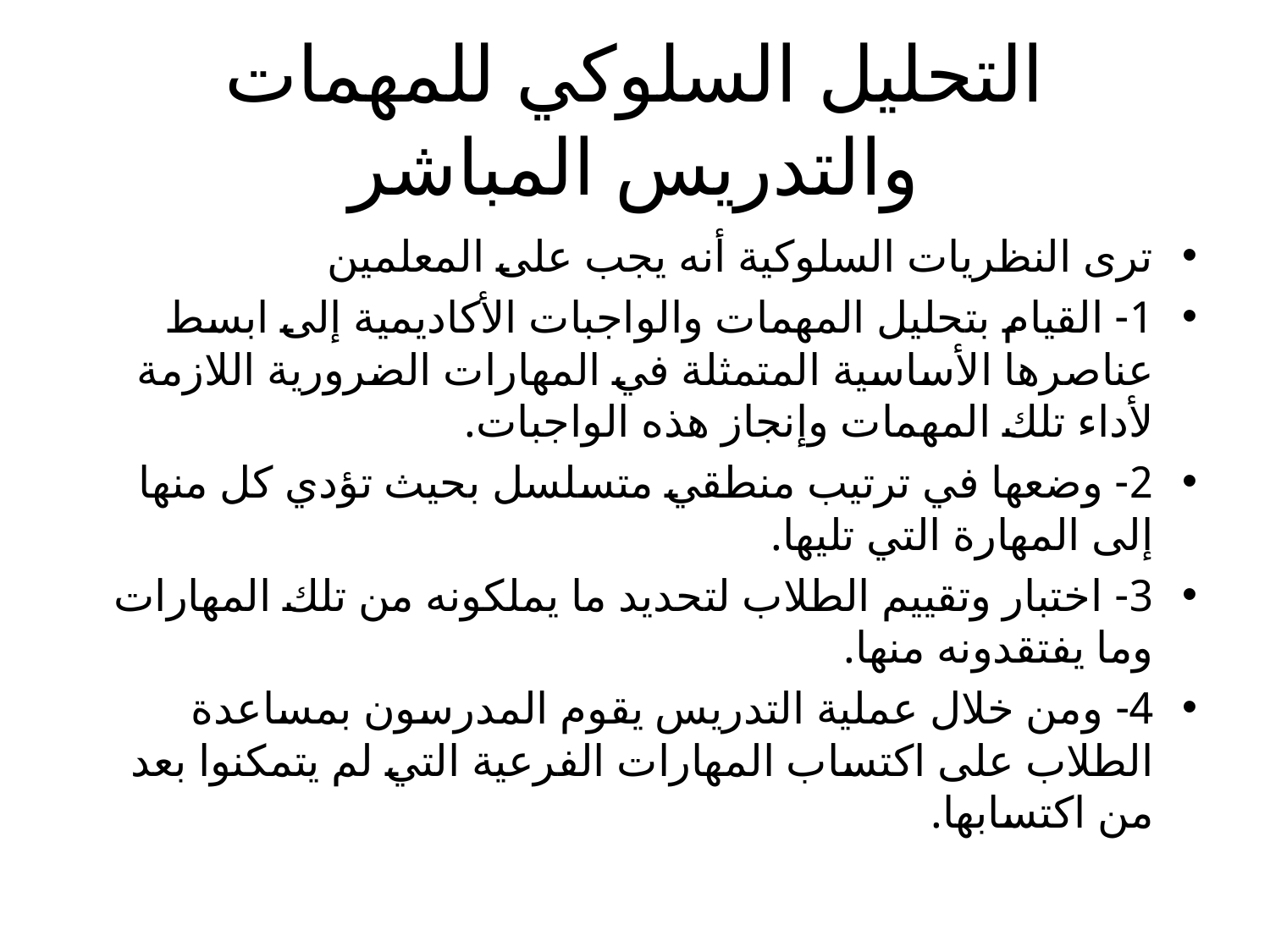

# التحليل السلوكي للمهمات والتدريس المباشر
ترى النظريات السلوكية أنه يجب على المعلمين
1- القيام بتحليل المهمات والواجبات الأكاديمية إلى ابسط عناصرها الأساسية المتمثلة في المهارات الضرورية اللازمة لأداء تلك المهمات وإنجاز هذه الواجبات.
2- وضعها في ترتيب منطقي متسلسل بحيث تؤدي كل منها إلى المهارة التي تليها.
3- اختبار وتقييم الطلاب لتحديد ما يملكونه من تلك المهارات وما يفتقدونه منها.
4- ومن خلال عملية التدريس يقوم المدرسون بمساعدة الطلاب على اكتساب المهارات الفرعية التي لم يتمكنوا بعد من اكتسابها.